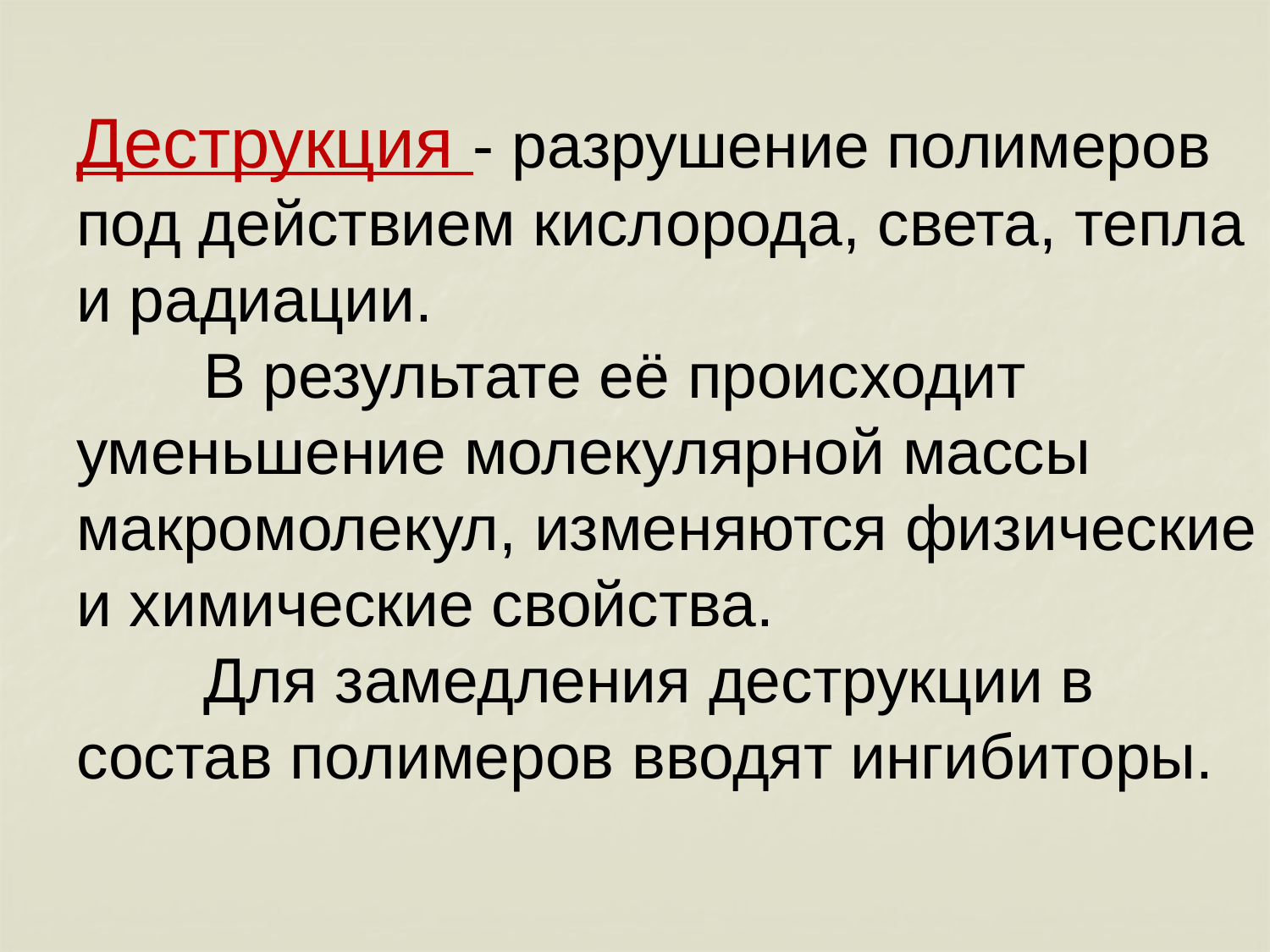

# Деструкция - разрушение полимеров под действием кислорода, света, тепла и радиации. В результате её происходит уменьшение молекулярной массы макромолекул, изменяются физические и химические свойства. Для замедления деструкции в состав полимеров вводят ингибиторы.